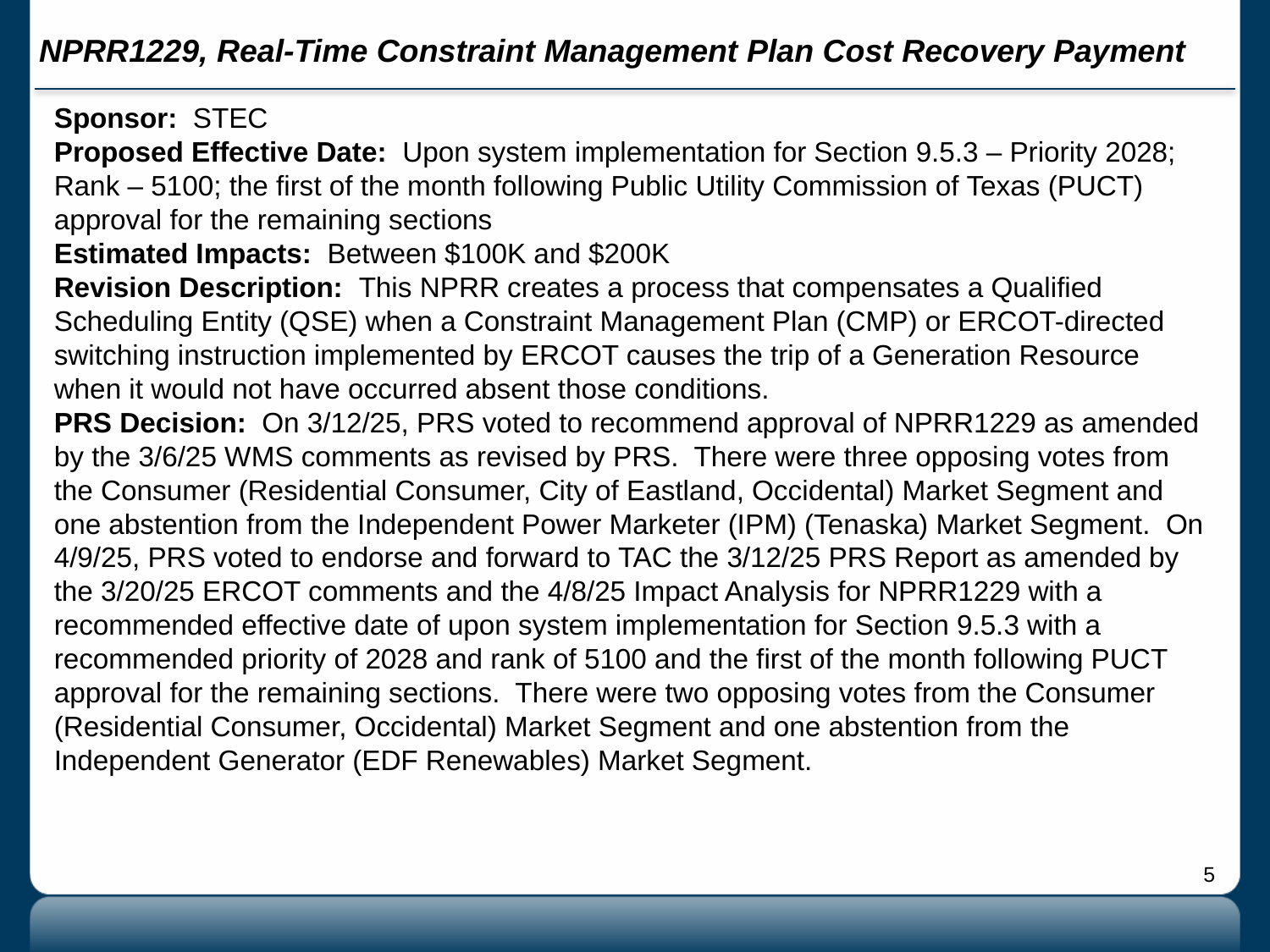

# NPRR1229, Real-Time Constraint Management Plan Cost Recovery Payment
Sponsor:  STEC
Proposed Effective Date:  Upon system implementation for Section 9.5.3 – Priority 2028; Rank – 5100; the first of the month following Public Utility Commission of Texas (PUCT) approval for the remaining sections
Estimated Impacts:  Between $100K and $200K
Revision Description:  This NPRR creates a process that compensates a Qualified Scheduling Entity (QSE) when a Constraint Management Plan (CMP) or ERCOT-directed switching instruction implemented by ERCOT causes the trip of a Generation Resource when it would not have occurred absent those conditions.
PRS Decision:  On 3/12/25, PRS voted to recommend approval of NPRR1229 as amended by the 3/6/25 WMS comments as revised by PRS.  There were three opposing votes from the Consumer (Residential Consumer, City of Eastland, Occidental) Market Segment and one abstention from the Independent Power Marketer (IPM) (Tenaska) Market Segment.  On 4/9/25, PRS voted to endorse and forward to TAC the 3/12/25 PRS Report as amended by the 3/20/25 ERCOT comments and the 4/8/25 Impact Analysis for NPRR1229 with a recommended effective date of upon system implementation for Section 9.5.3 with a recommended priority of 2028 and rank of 5100 and the first of the month following PUCT approval for the remaining sections.  There were two opposing votes from the Consumer (Residential Consumer, Occidental) Market Segment and one abstention from the Independent Generator (EDF Renewables) Market Segment.